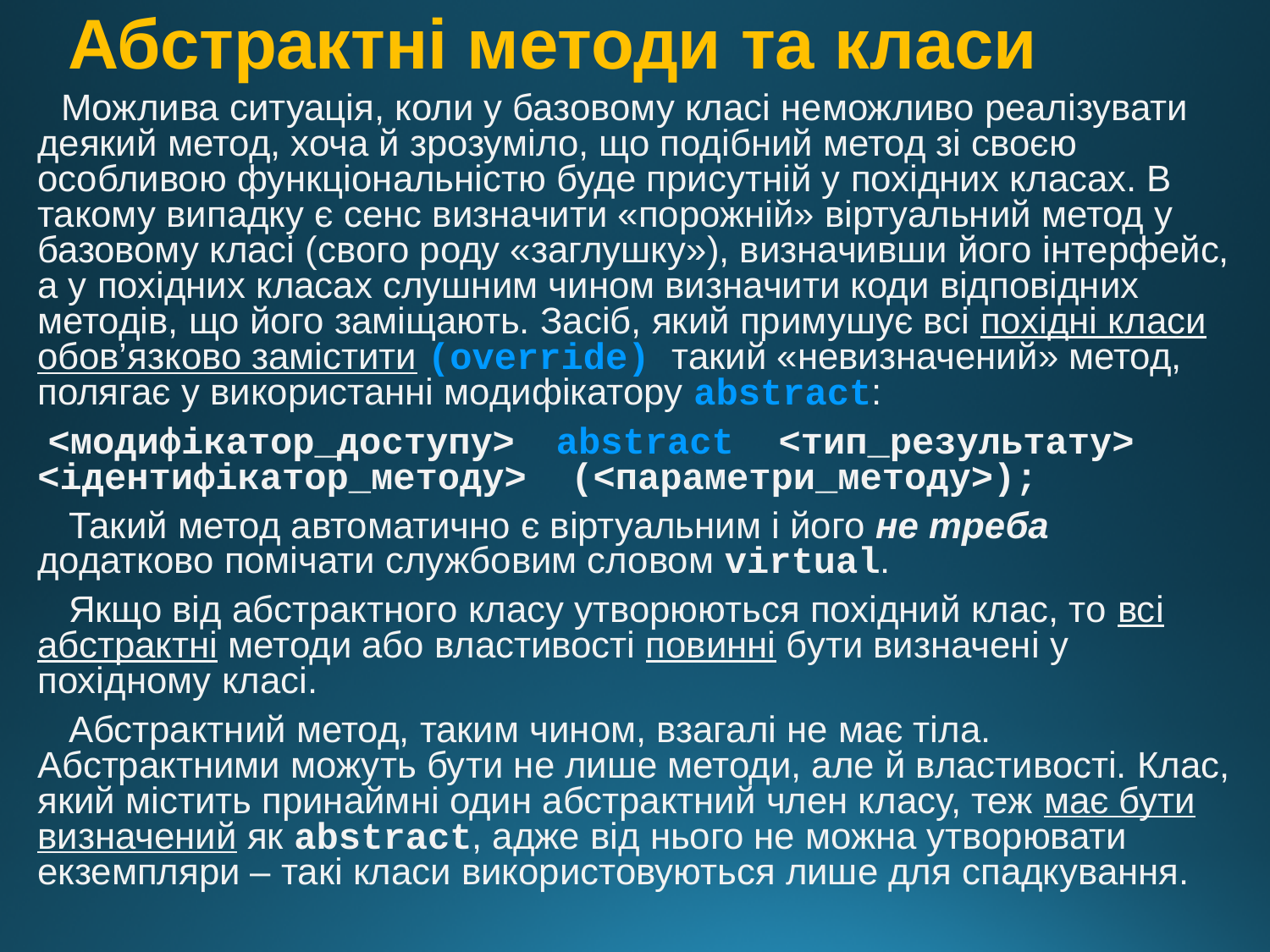

# Абстрактні методи та класи
   Можлива ситуація, коли у базовому класі неможливо реалізувати деякий метод, хоча й зрозуміло, що подібний метод зі своєю особливою функціональністю буде присутній у похідних класах. В такому випадку є сенс визначити «порожній» віртуальний метод у базовому класі (свого роду «заглушку»), визначивши його інтерфейс, а у похідних класах слушним чином визначити коди відповідних методів, що його заміщають. Засіб, який примушує всі похідні класи обов’язково замістити (override) такий «невизначений» метод, полягає у використанні модифікатору abstract:
 <модифікатор_доступу>    abstract  <тип_результату> <ідентифікатор_методу>  (<параметри_методу>);
   Такий метод автоматично є віртуальним і його не треба додатково помічати службовим словом virtual.
   Якщо від абстрактного класу утворюються похідний клас, то всі абстрактні методи або властивості повинні бути визначені у похідному класі.
   Абстрактний метод, таким чином, взагалі не має тіла. Абстрактними можуть бути не лише методи, але й властивості. Клас, який містить принаймні один абстрактний член класу, теж має бути визначений як abstract, адже від нього не можна утворювати екземпляри – такі класи використовуються лише для спадкування.